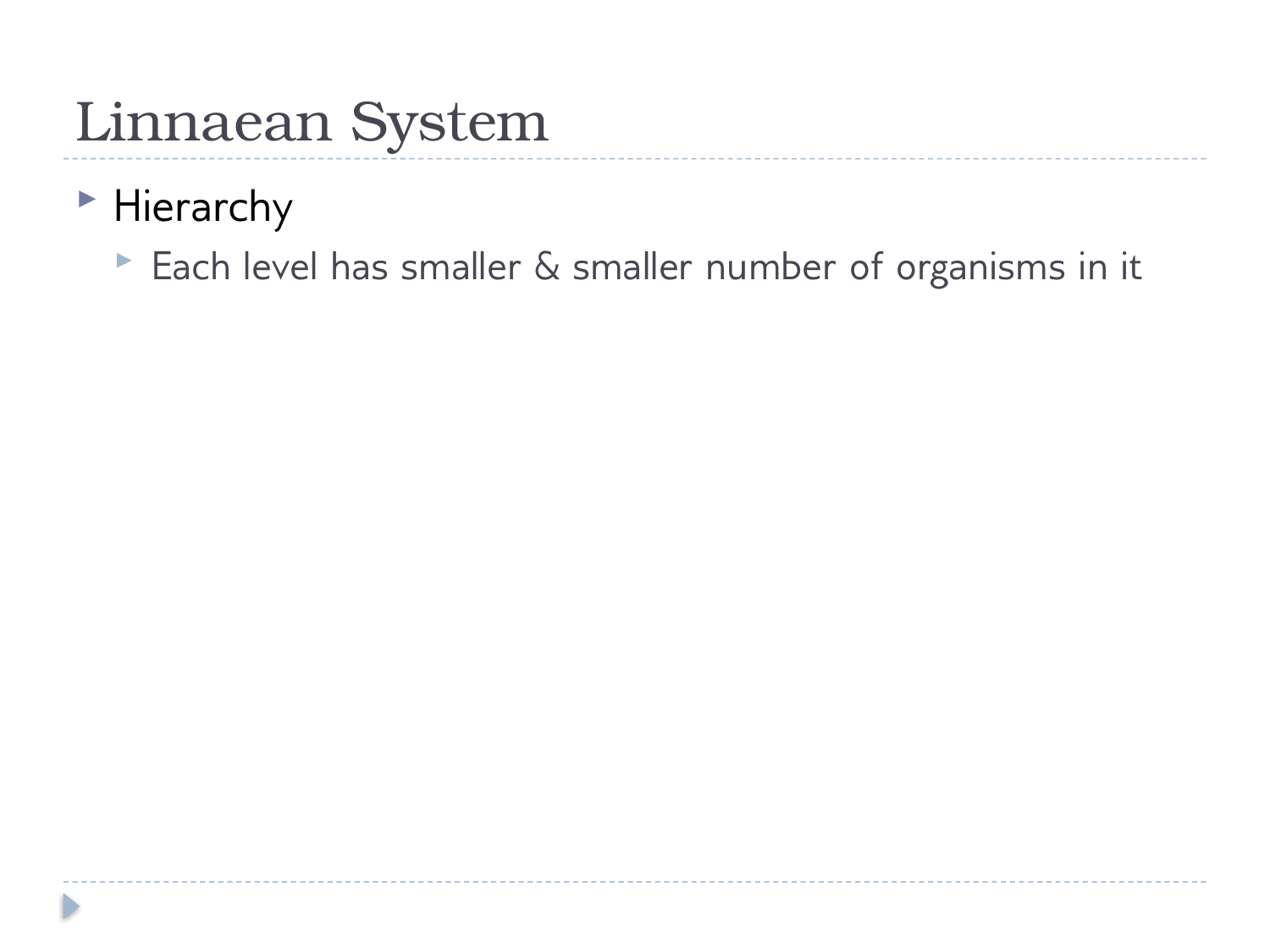

# Linnaean System
Hierarchy
Each level has smaller & smaller number of organisms in it